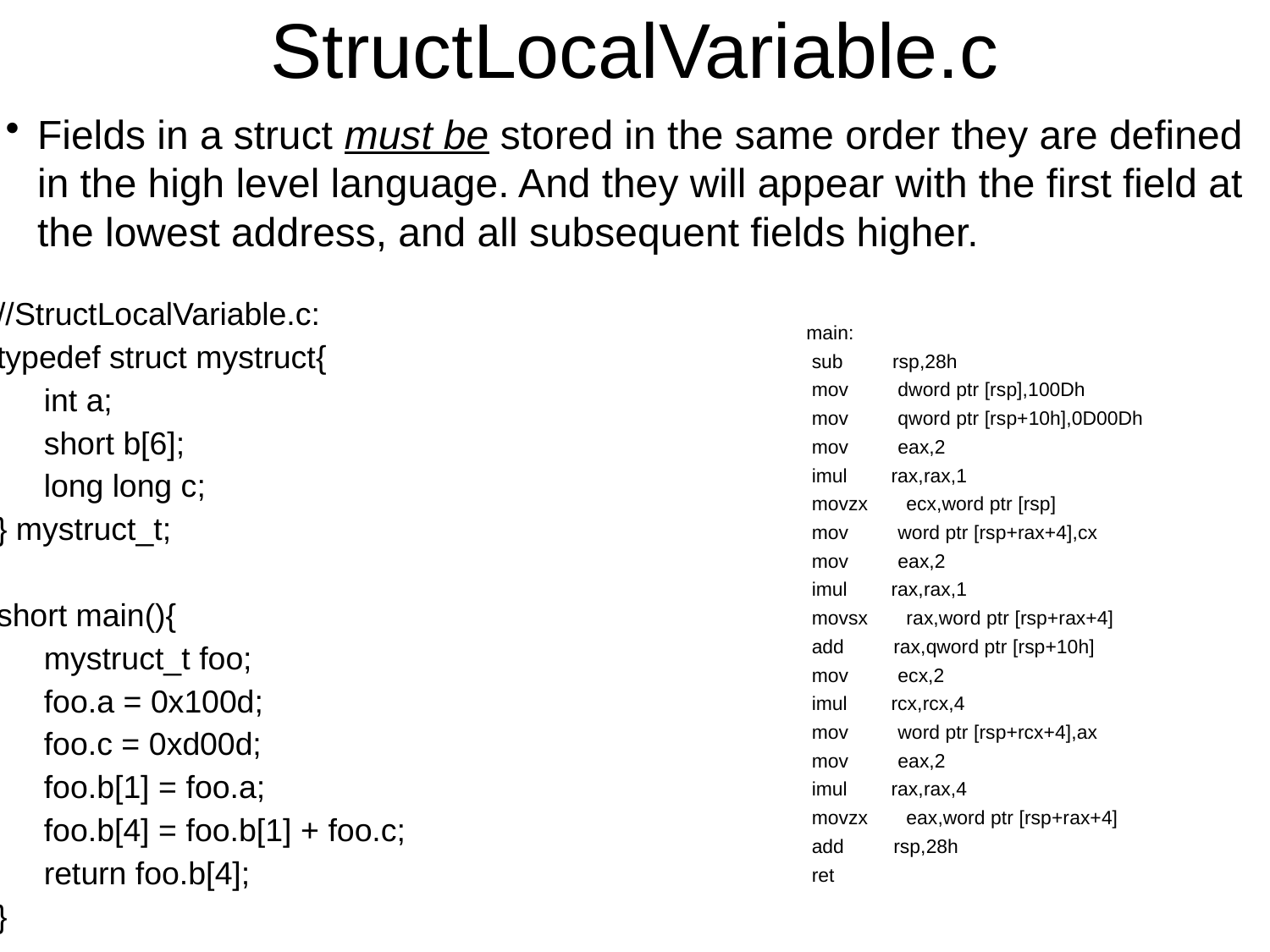

StructLocalVariable.c
Fields in a struct must be stored in the same order they are defined in the high level language. And they will appear with the first field at the lowest address, and all subsequent fields higher.
//StructLocalVariable.c:
typedef struct mystruct{
	int a;
	short b[6];
	long long c;
} mystruct_t;

short main(){
	mystruct_t foo;
	foo.a = 0x100d;
	foo.c = 0xd00d;
	foo.b[1] = foo.a;
	foo.b[4] = foo.b[1] + foo.c;
	return foo.b[4];
}
main:
 sub         rsp,28h
 mov         dword ptr [rsp],100Dh
 mov         qword ptr [rsp+10h],0D00Dh
 mov         eax,2
 imul        rax,rax,1
 movzx       ecx,word ptr [rsp]
 mov         word ptr [rsp+rax+4],cx
 mov         eax,2
 imul        rax,rax,1
 movsx       rax,word ptr [rsp+rax+4]
 add         rax,qword ptr [rsp+10h]
 mov         ecx,2
 imul        rcx,rcx,4
 mov         word ptr [rsp+rcx+4],ax
 mov         eax,2
 imul        rax,rax,4
 movzx       eax,word ptr [rsp+rax+4]
 add         rsp,28h
 ret